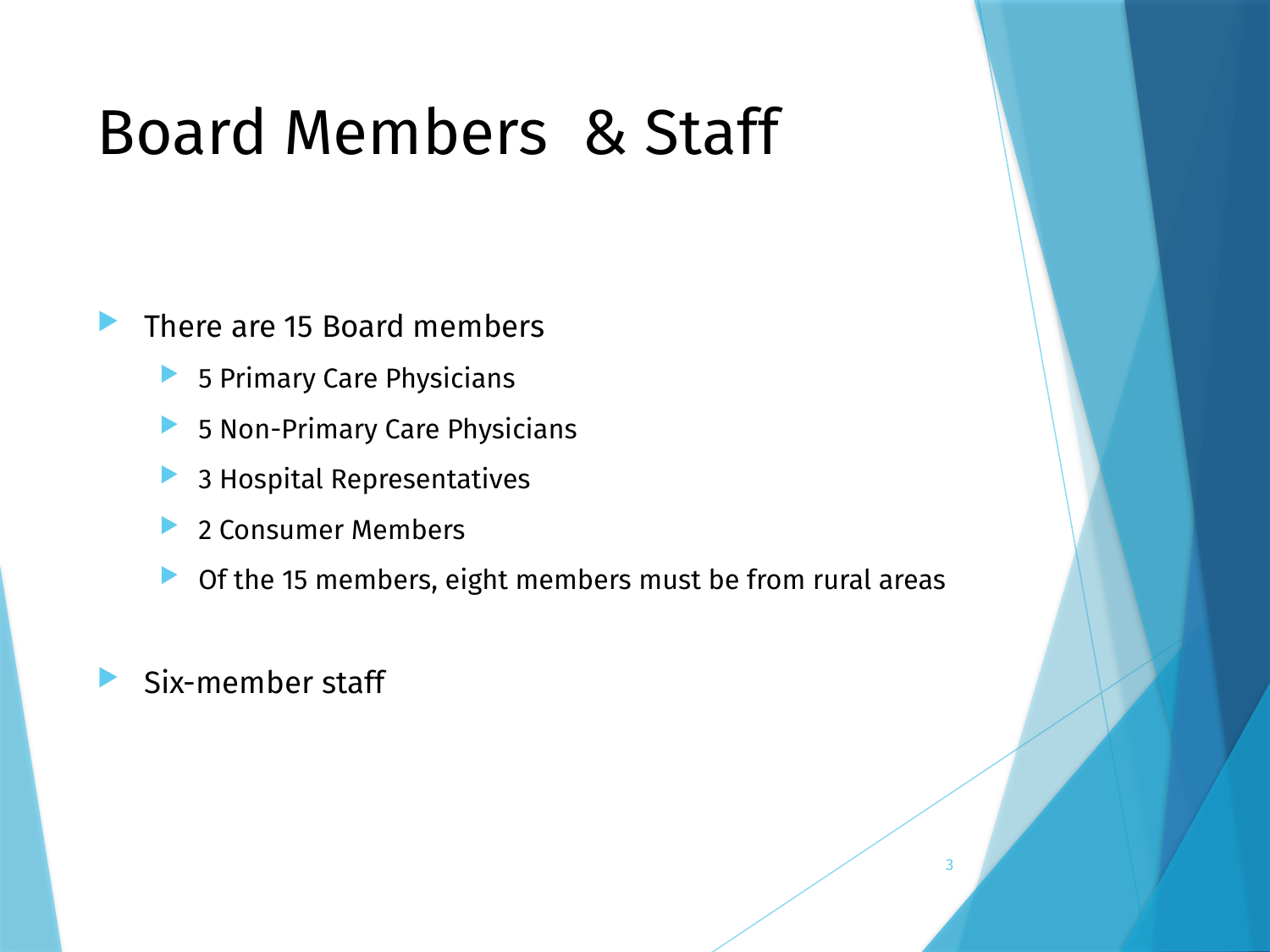

# Board Members  & Staff
There are 15 Board members
5 Primary Care Physicians
5 Non-Primary Care Physicians
3 Hospital Representatives
2 Consumer Members
Of the 15 members, eight members must be from rural areas

Six-member staff

3